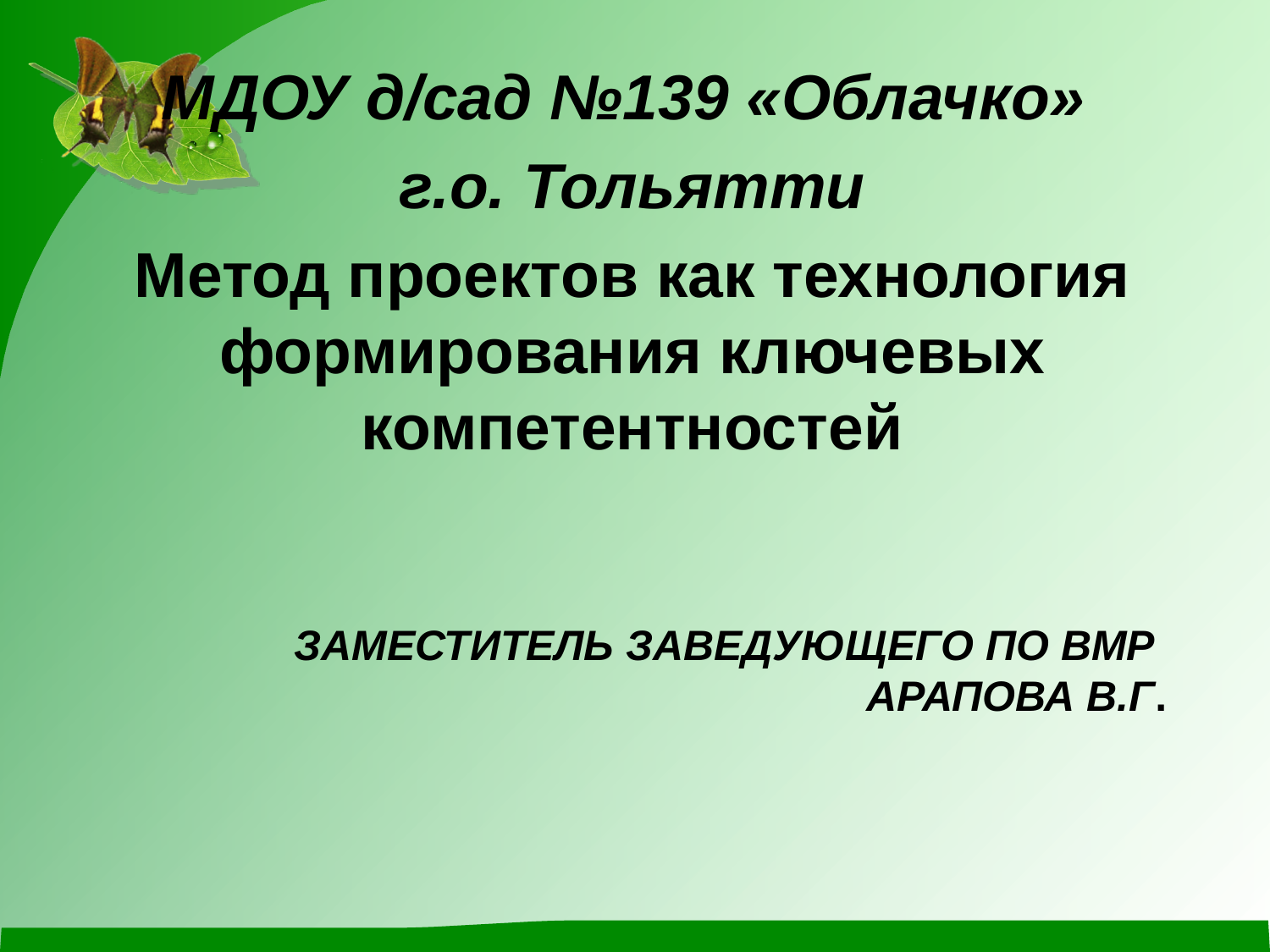

МДОУ д/сад №139 «Облачко»
г.о. Тольятти
Метод проектов как технология формирования ключевых компетентностей

# Заместитель заведующего по ВМР Арапова В.Г.